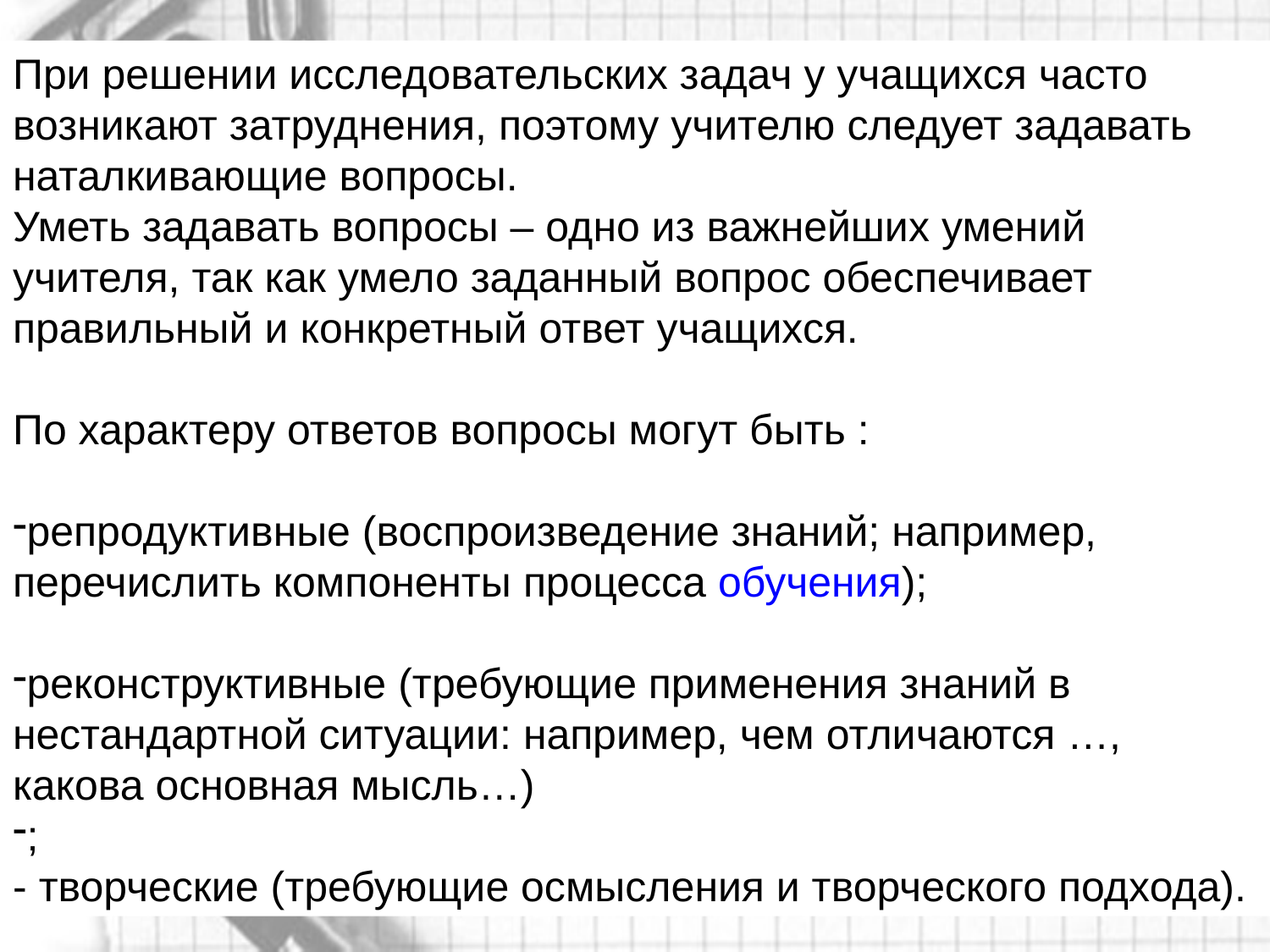

При решении исследовательских задач у учащихся часто возникают затруднения, поэтому учителю следует задавать наталкивающие вопросы.
Уметь задавать вопросы – одно из важнейших умений учителя, так как умело заданный вопрос обеспечивает правильный и конкретный ответ учащихся.

По характеру ответов вопросы могут быть :

репродуктивные (воспроизведение знаний; например, перечислить компоненты процесса обучения);

реконструктивные (требующие применения знаний в нестандартной ситуации: например, чем отличаются …, какова основная мысль…)
;
- творческие (требующие осмысления и творческого подхода).